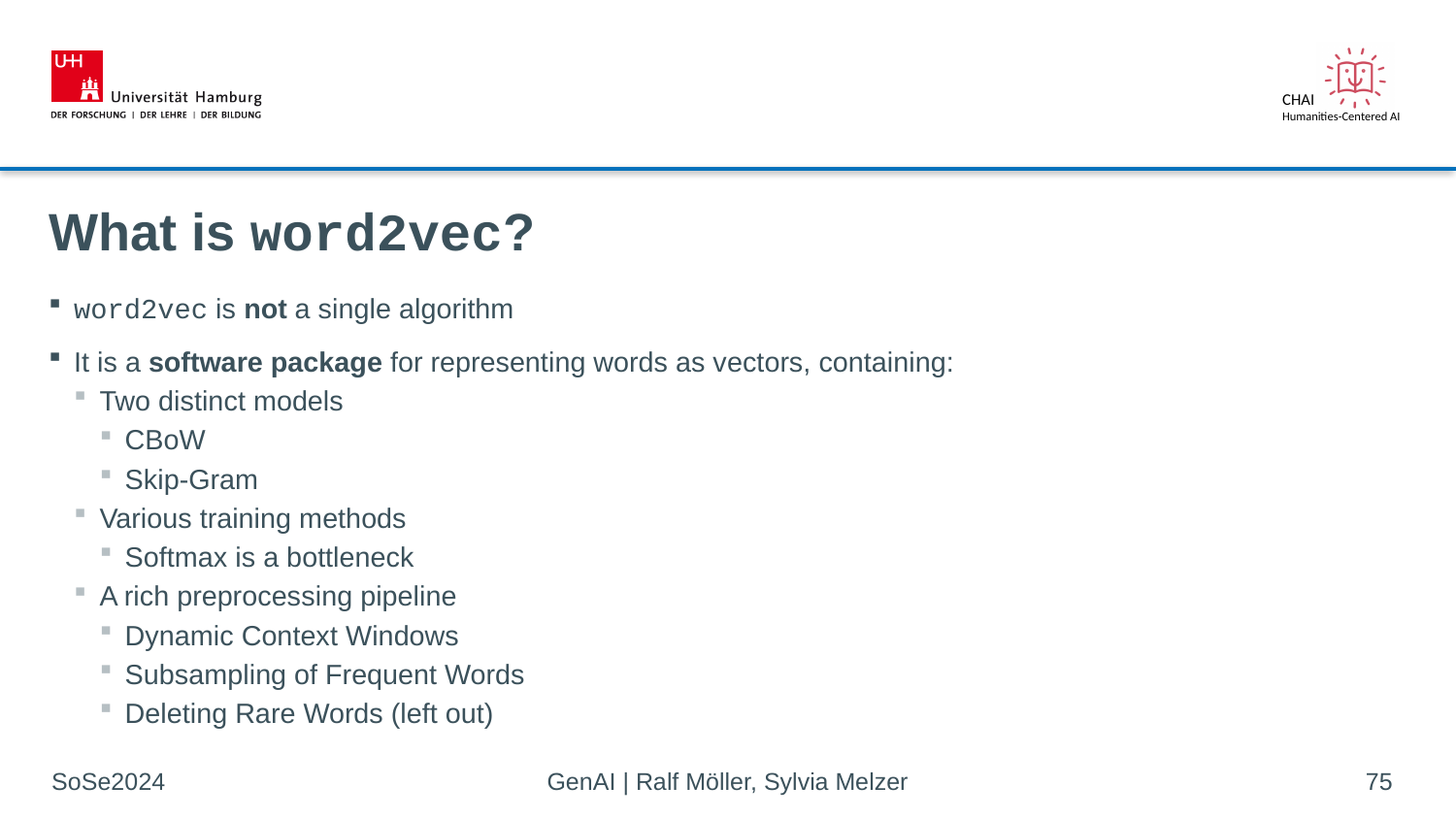

# What is word2vec?
word2vec is not a single algorithm
It is a software package for representing words as vectors, containing:
Two distinct models
CBoW
Skip-Gram
Various training methods
Softmax is a bottleneck
A rich preprocessing pipeline
Dynamic Context Windows
Subsampling of Frequent Words
Deleting Rare Words (left out)
SoSe2024
GenAI | Ralf Möller, Sylvia Melzer
75